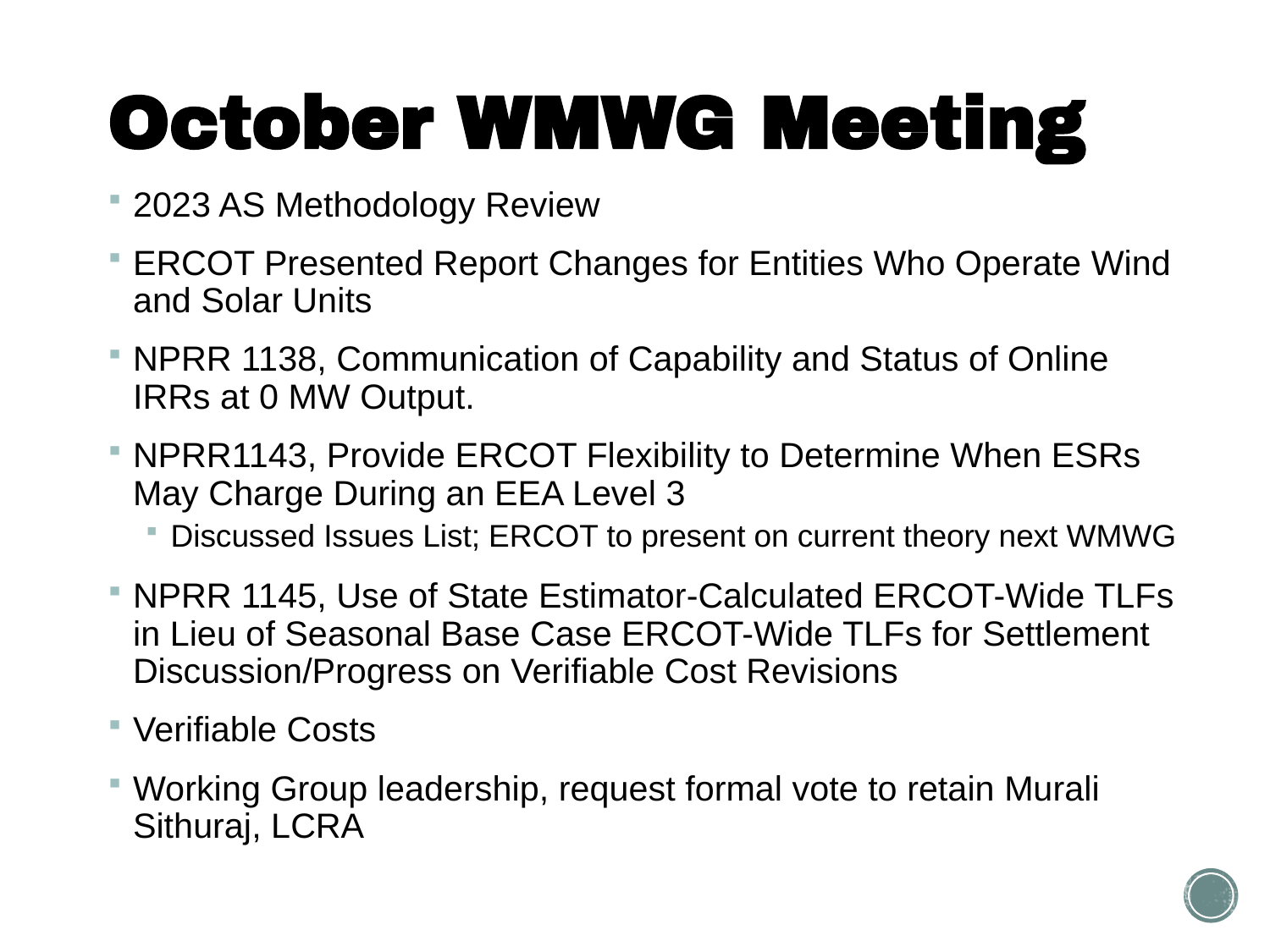

# October WMWG Meeting
2023 AS Methodology Review
ERCOT Presented Report Changes for Entities Who Operate Wind and Solar Units
NPRR 1138, Communication of Capability and Status of Online IRRs at 0 MW Output.
NPRR1143, Provide ERCOT Flexibility to Determine When ESRs May Charge During an EEA Level 3
Discussed Issues List; ERCOT to present on current theory next WMWG
NPRR 1145, Use of State Estimator-Calculated ERCOT-Wide TLFs in Lieu of Seasonal Base Case ERCOT-Wide TLFs for Settlement Discussion/Progress on Verifiable Cost Revisions
Verifiable Costs
Working Group leadership, request formal vote to retain Murali Sithuraj, LCRA